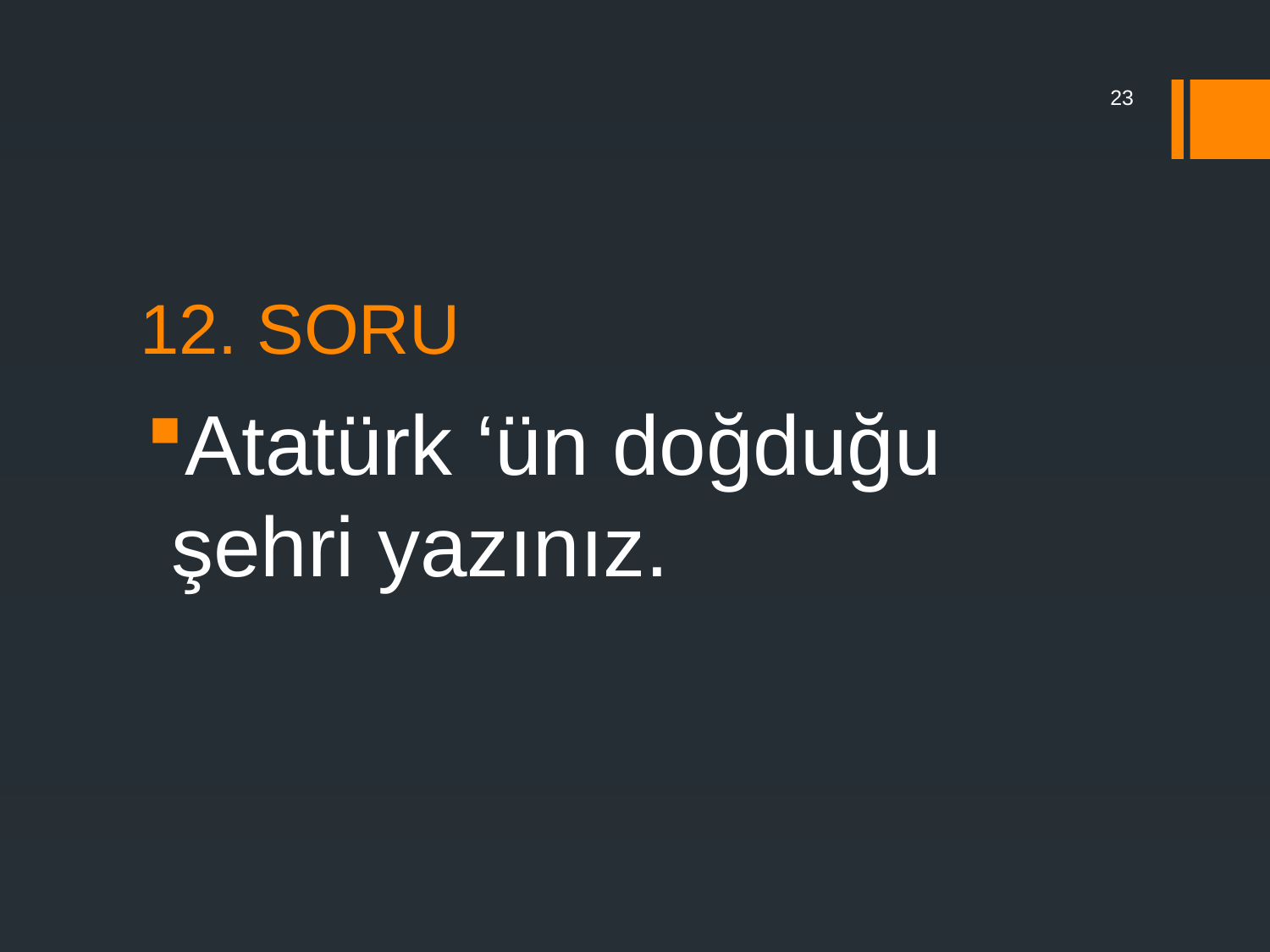

23

# 12. SORU
Atatürk ‘ün doğduğu şehri yazınız.